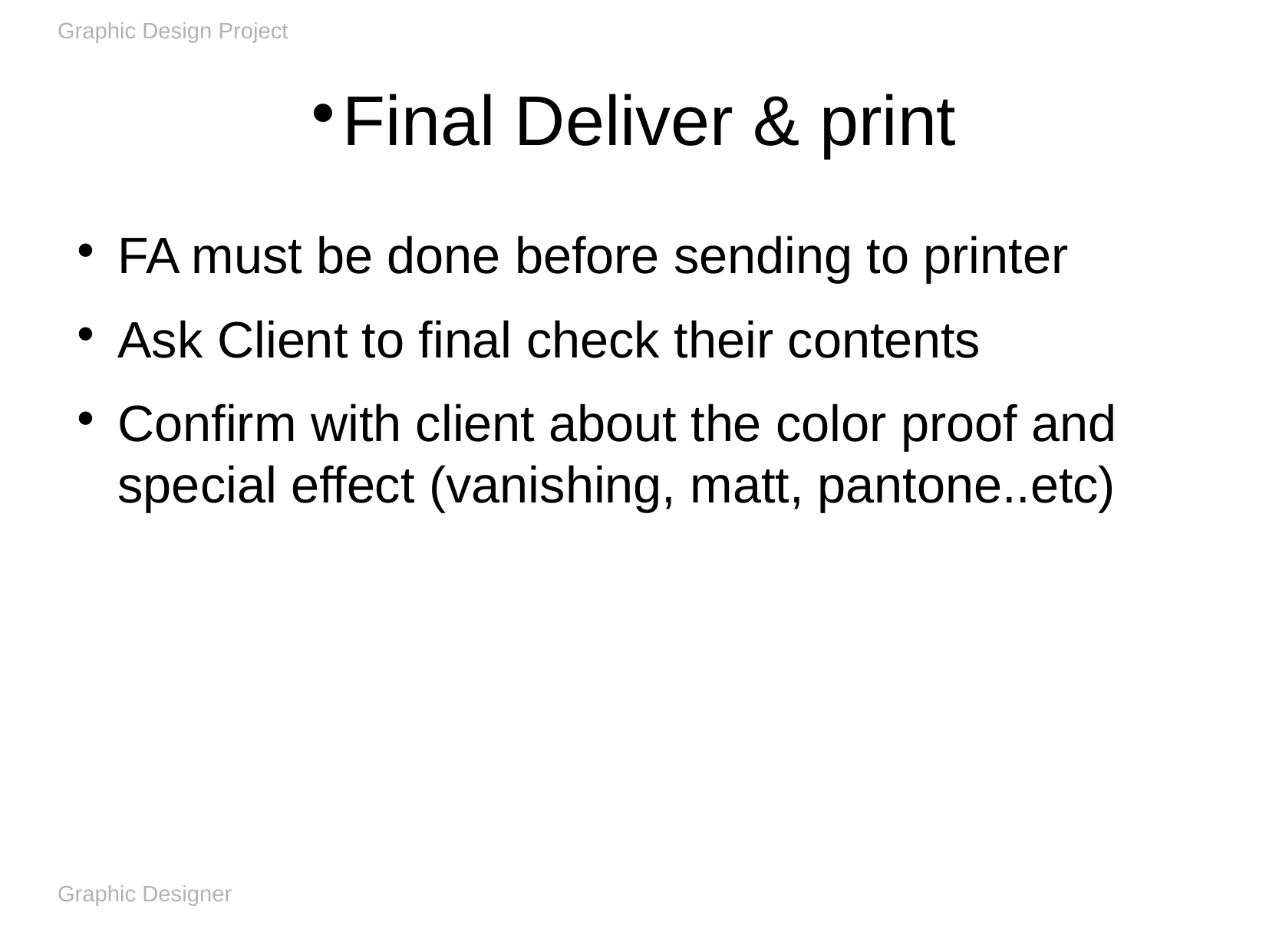

Graphic Design Project
Final Deliver & print
FA must be done before sending to printer
Ask Client to final check their contents
Confirm with client about the color proof and special effect (vanishing, matt, pantone..etc)
Graphic Designer